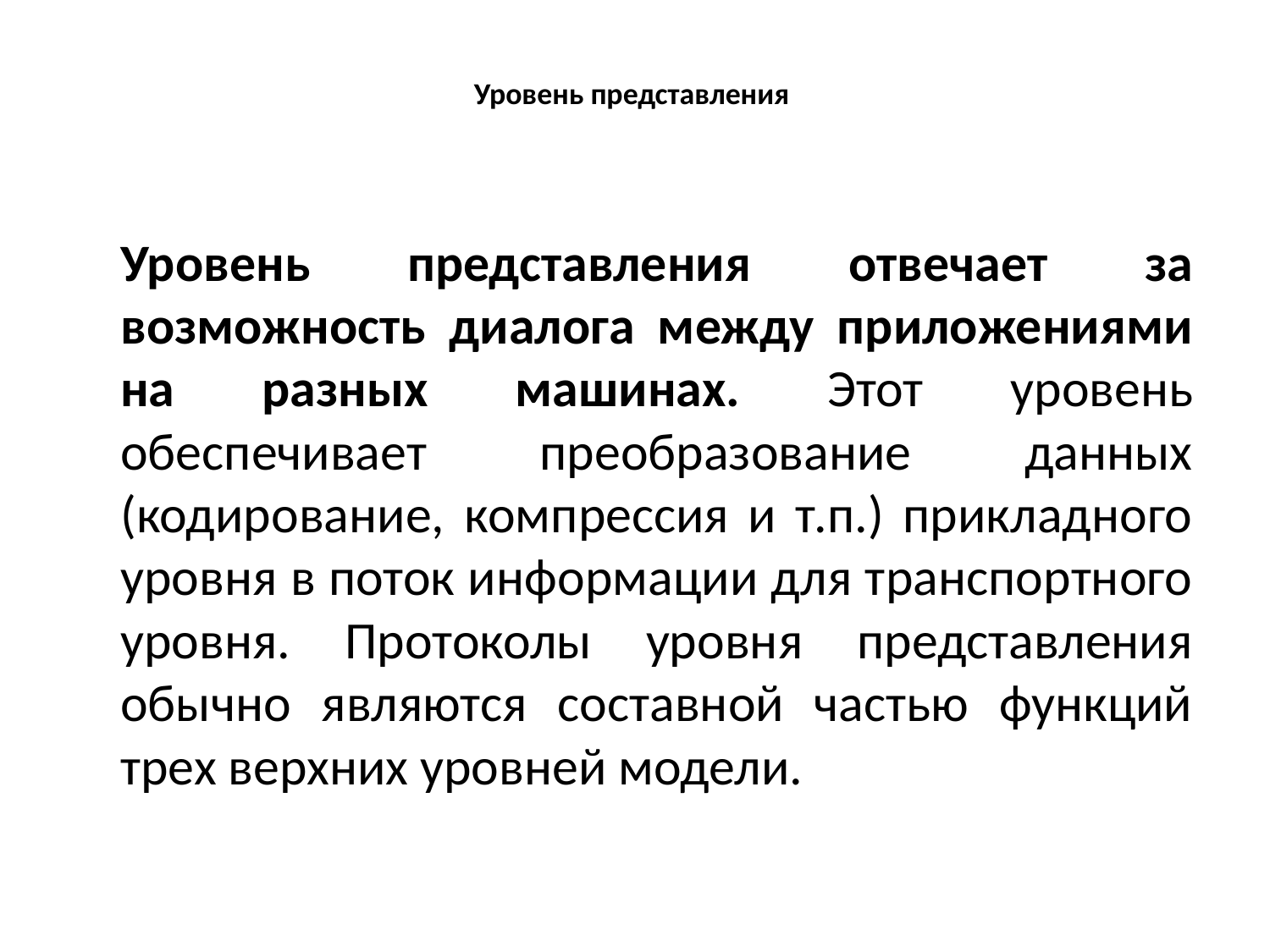

# Уровень представления
	Уровень представления отвечает за возможность диалога между приложениями на разных машинах. Этот уровень обеспечивает преобразование данных (кодирование, компрессия и т.п.) прикладного уровня в поток информации для транспортного уровня. Протоколы уровня представления обычно являются составной частью функций трех верхних уровней модели.